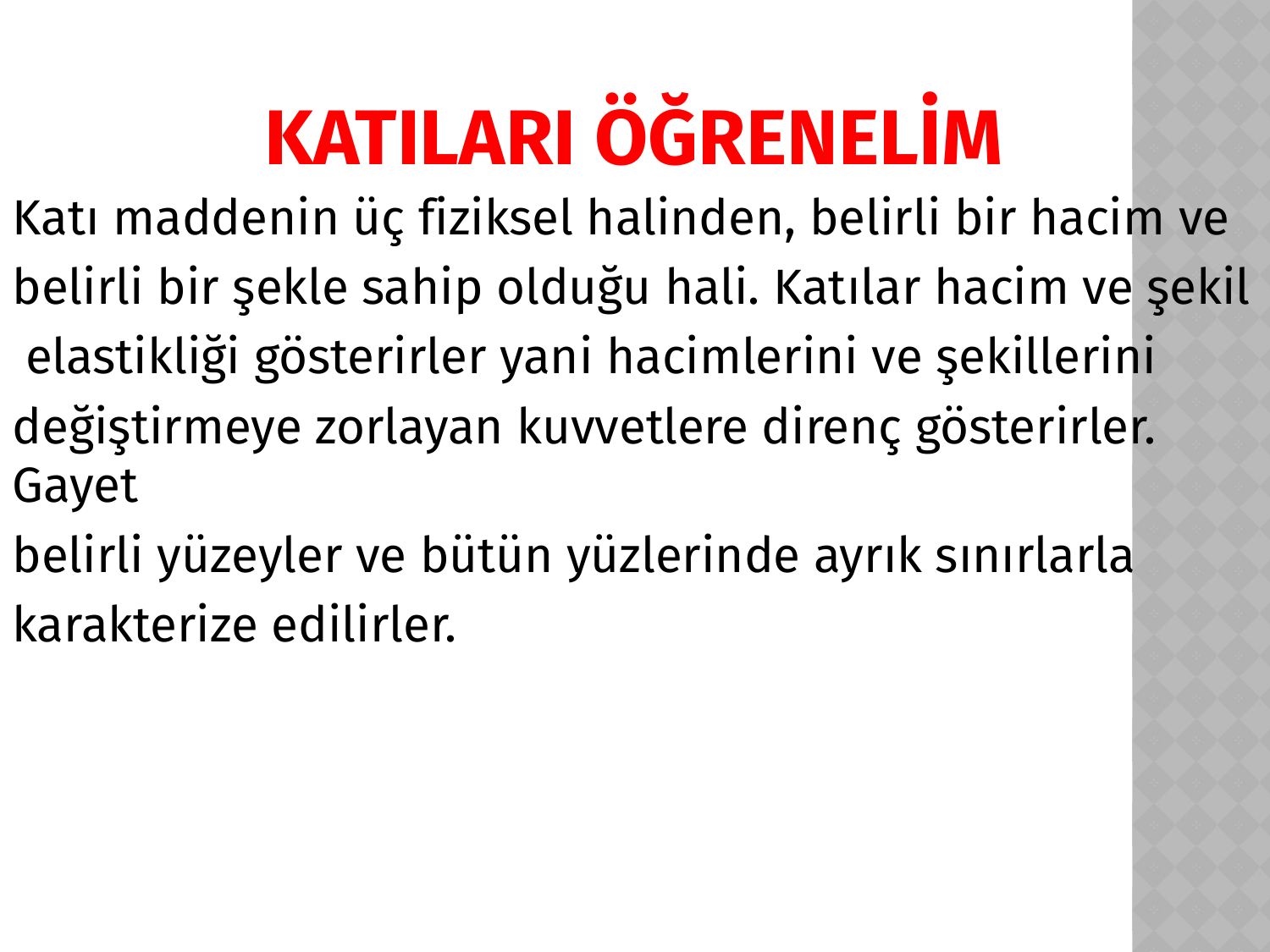

# KATILARI ÖĞRENELİM
Katı maddenin üç fiziksel halinden, belirli bir hacim ve
belirli bir şekle sahip olduğu hali. Katılar hacim ve şekil
 elastikliği gösterirler yani hacimlerini ve şekillerini
değiştirmeye zorlayan kuvvetlere direnç gösterirler. Gayet
belirli yüzeyler ve bütün yüzlerinde ayrık sınırlarla
karakterize edilirler.